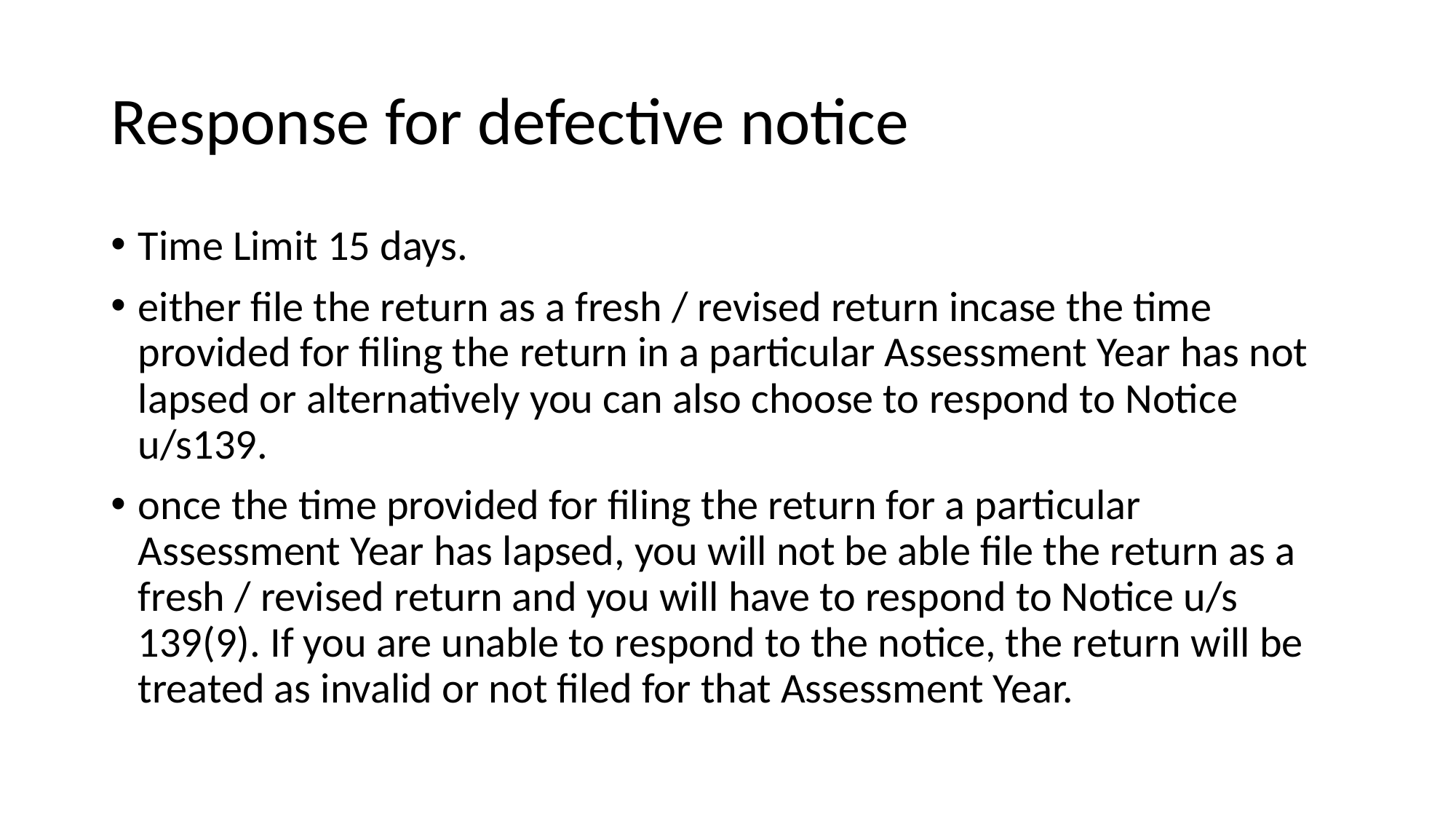

# Response for defective notice
Time Limit 15 days.
either file the return as a fresh / revised return incase the time provided for filing the return in a particular Assessment Year has not lapsed or alternatively you can also choose to respond to Notice u/s139.
once the time provided for filing the return for a particular Assessment Year has lapsed, you will not be able file the return as a fresh / revised return and you will have to respond to Notice u/s 139(9). If you are unable to respond to the notice, the return will be treated as invalid or not filed for that Assessment Year.